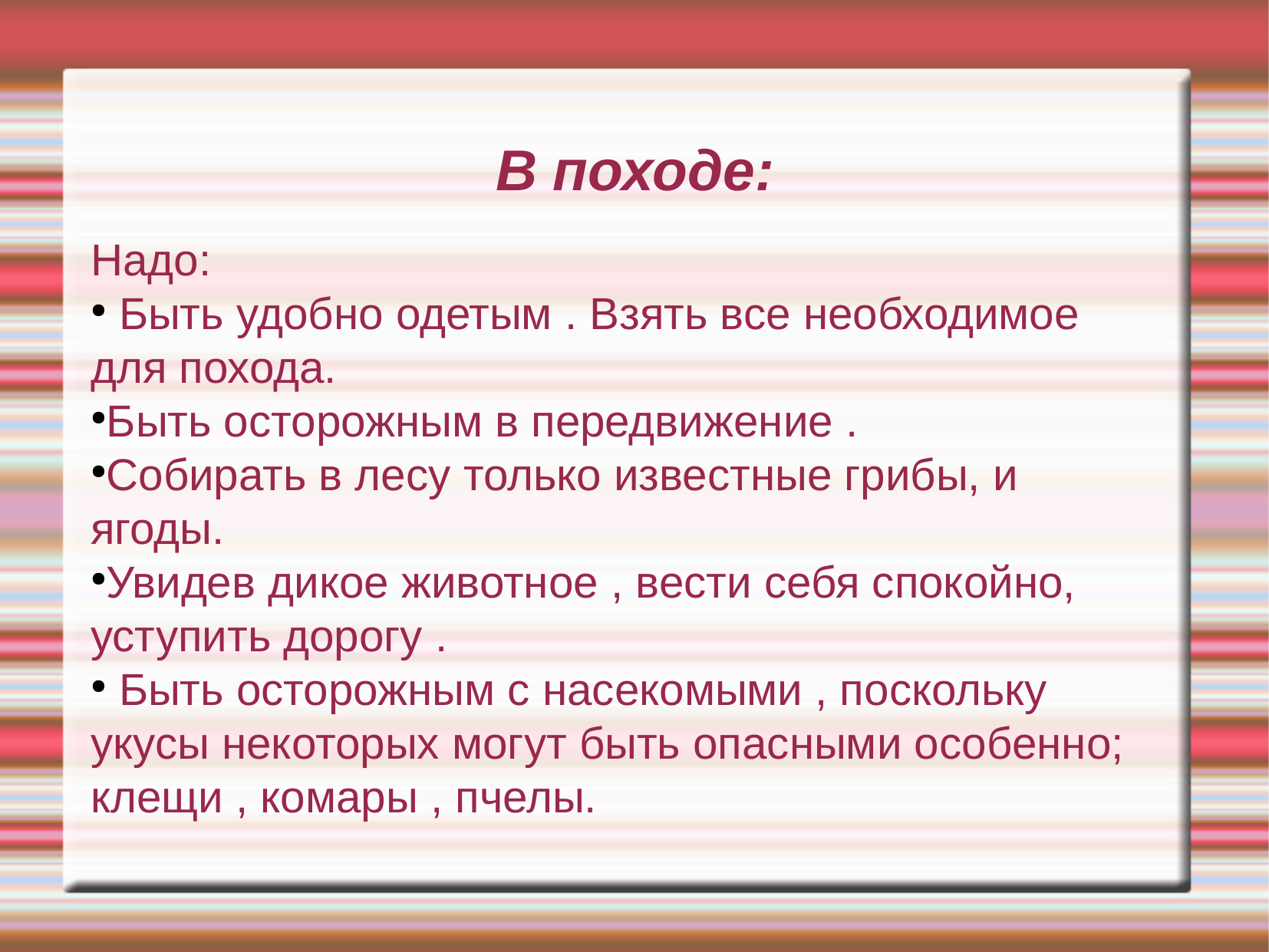

В походе:
Надо:
 Быть удобно одетым . Взять все необходимое для похода.
Быть осторожным в передвижение .
Собирать в лесу только известные грибы, и ягоды.
Увидев дикое животное , вести себя спокойно, уступить дорогу .
 Быть осторожным с насекомыми , поскольку укусы некоторых могут быть опасными особенно; клещи , комары , пчелы.